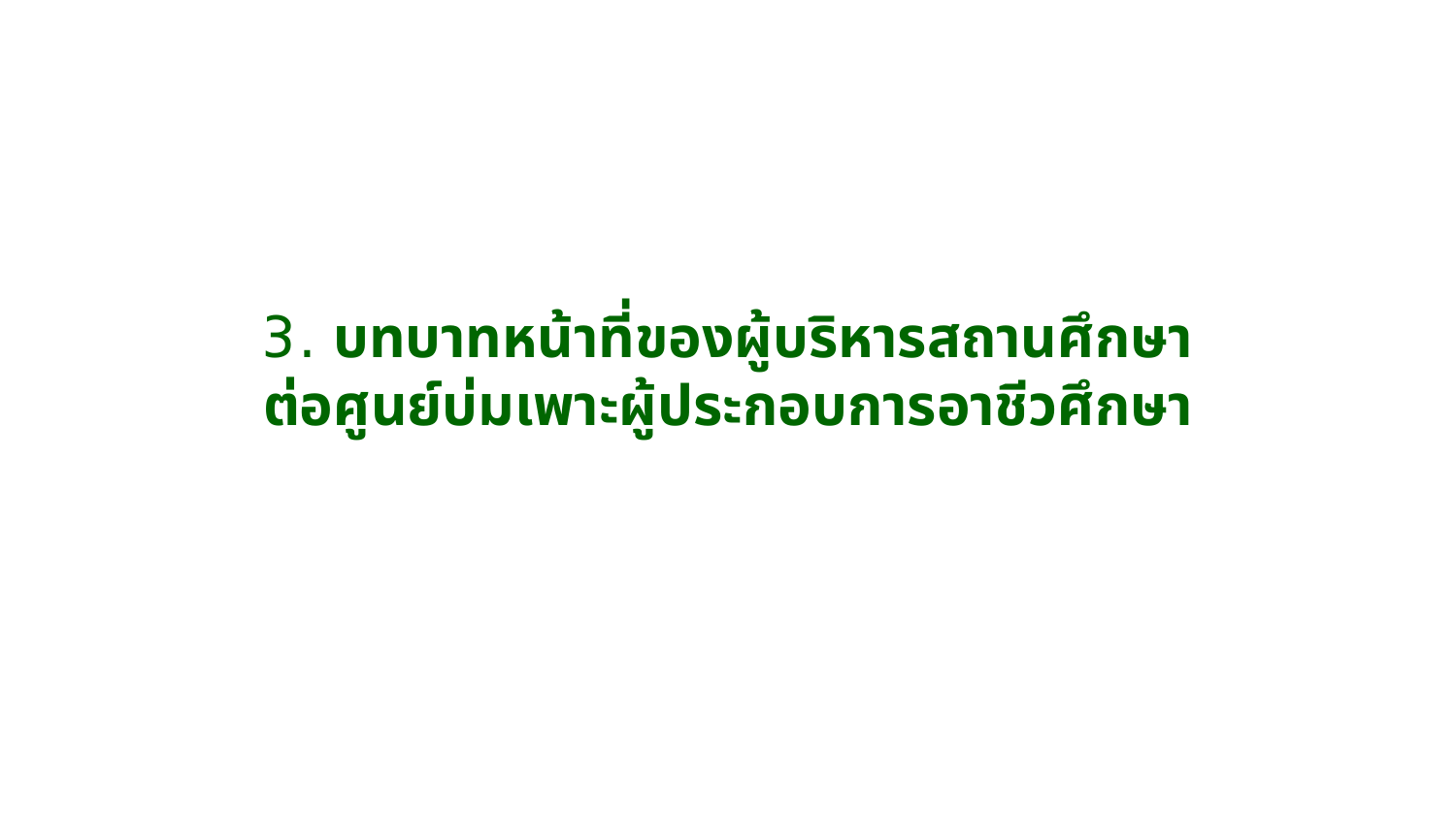

3. บทบาทหน้าที่ของผู้บริหารสถานศึกษา
ต่อศูนย์บ่มเพาะผู้ประกอบการอาชีวศึกษา